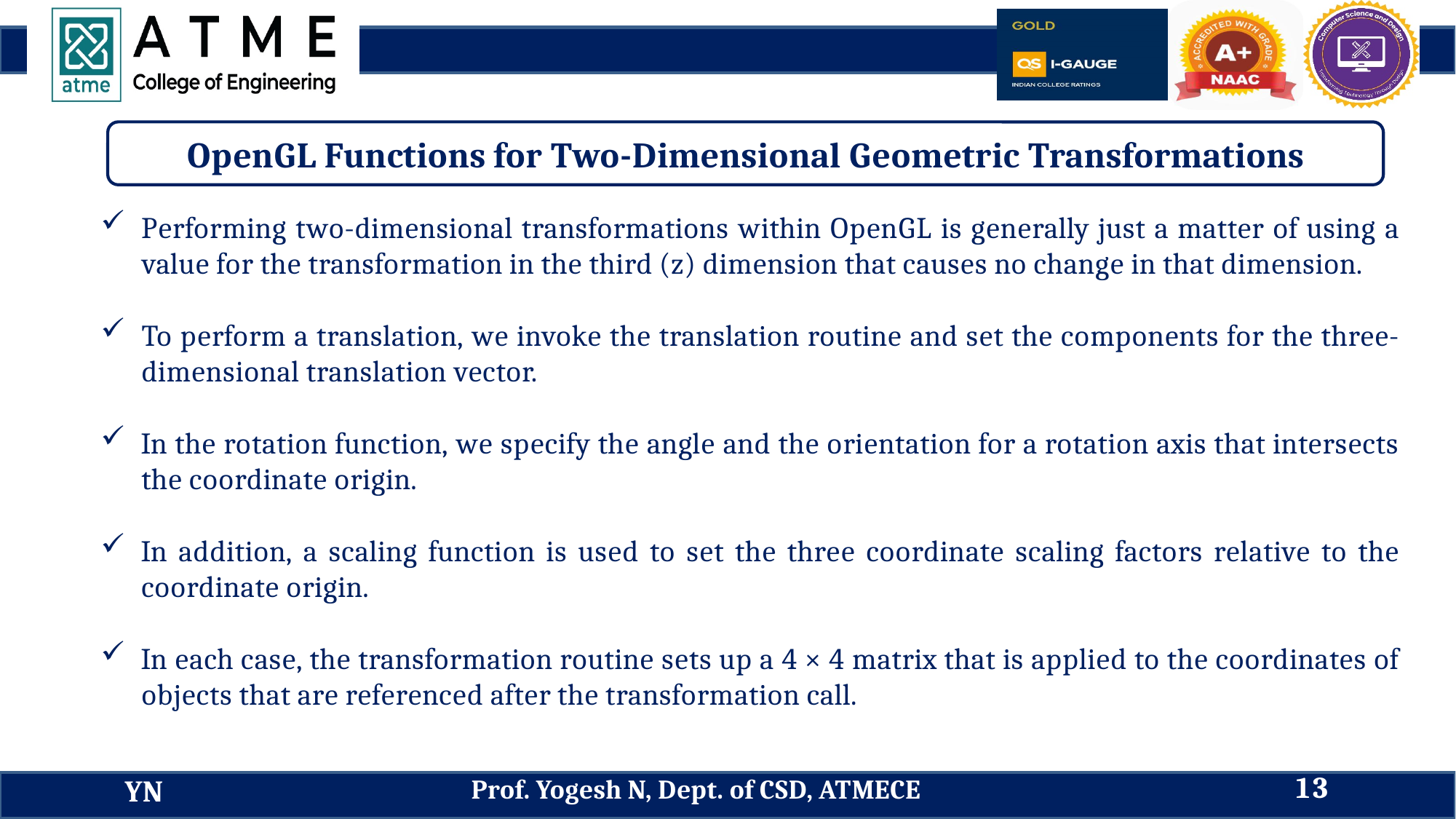

OpenGL Functions for Two-Dimensional Geometric Transformations
Performing two-dimensional transformations within OpenGL is generally just a matter of using a value for the transformation in the third (z) dimension that causes no change in that dimension.

To perform a translation, we invoke the translation routine and set the components for the three-dimensional translation vector.

In the rotation function, we specify the angle and the orientation for a rotation axis that intersects the coordinate origin.

In addition, a scaling function is used to set the three coordinate scaling factors relative to the coordinate origin.

In each case, the transformation routine sets up a 4 × 4 matrix that is applied to the coordinates of objects that are referenced after the transformation call.
13
Prof. Yogesh N, Dept. of CSD, ATMECE
YN